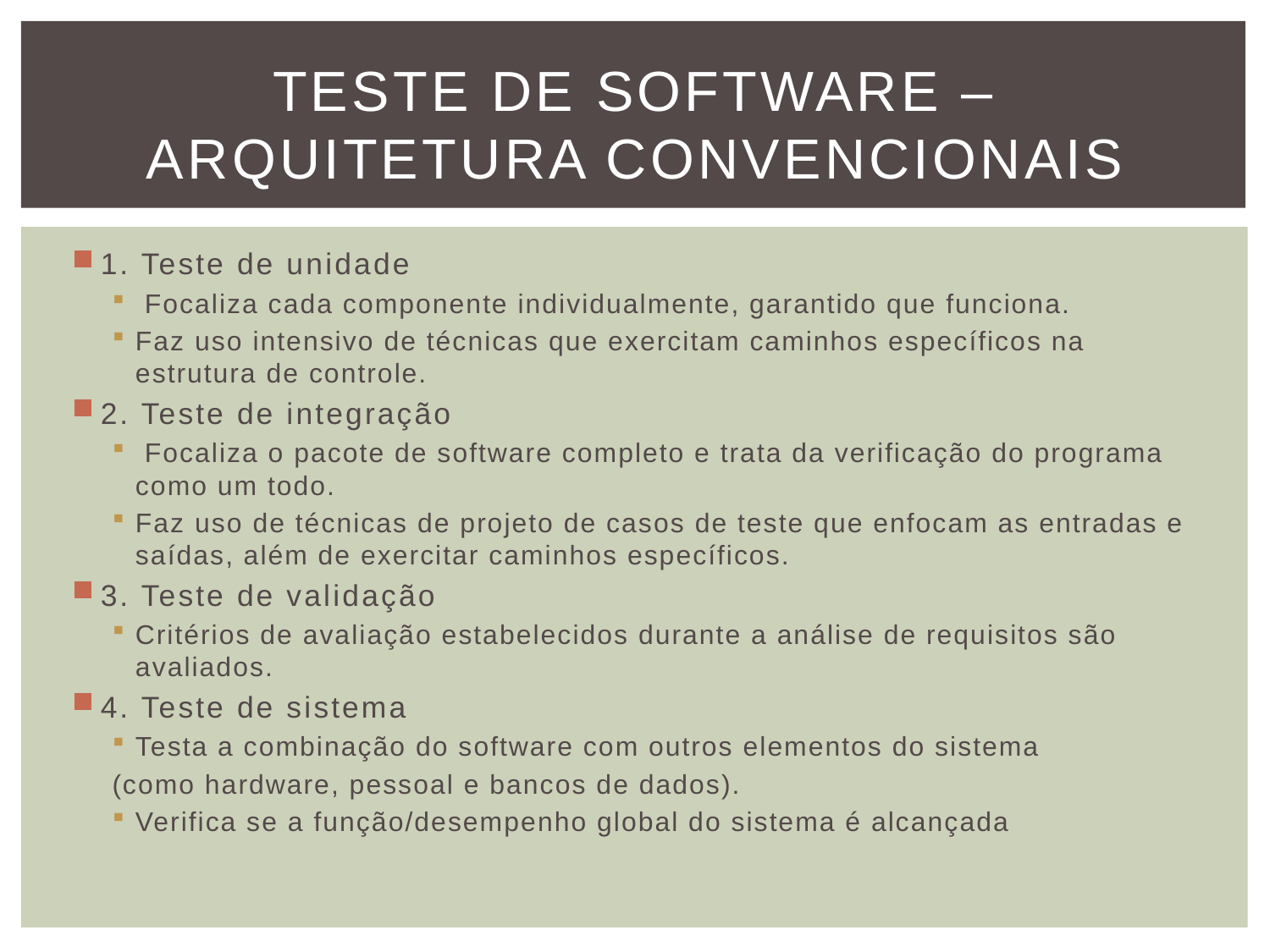

# Teste de software – Arquitetura convencionais
1. Teste de unidade
 Focaliza cada componente individualmente, garantido que funciona.
Faz uso intensivo de técnicas que exercitam caminhos específicos na estrutura de controle.
2. Teste de integração
 Focaliza o pacote de software completo e trata da verificação do programa como um todo.
Faz uso de técnicas de projeto de casos de teste que enfocam as entradas e saídas, além de exercitar caminhos específicos.
3. Teste de validação
Critérios de avaliação estabelecidos durante a análise de requisitos são avaliados.
4. Teste de sistema
Testa a combinação do software com outros elementos do sistema
(como hardware, pessoal e bancos de dados).
Verifica se a função/desempenho global do sistema é alcançada